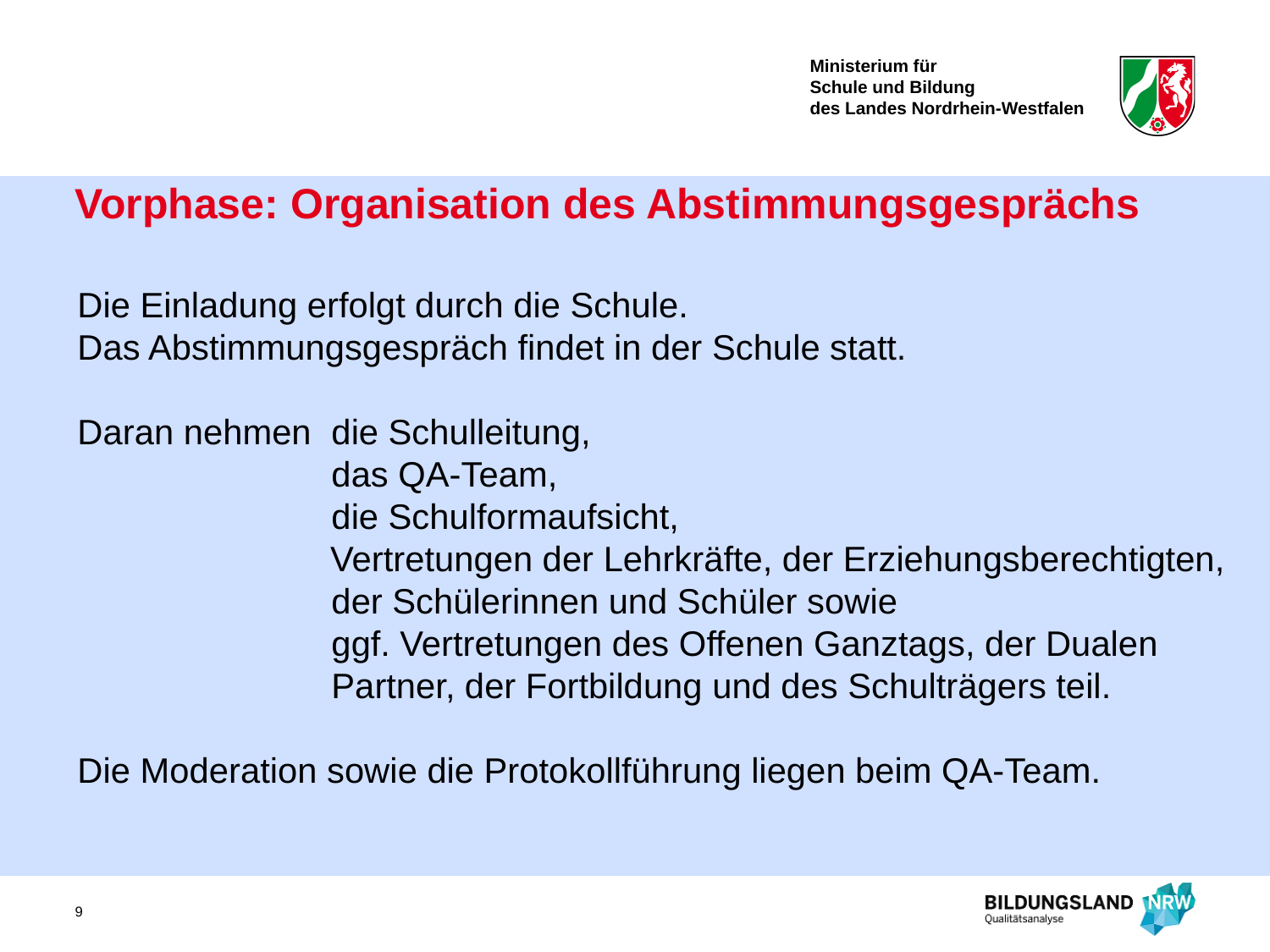

# Vorphase: Organisation des Abstimmungsgesprächs
Die Einladung erfolgt durch die Schule.
Das Abstimmungsgespräch findet in der Schule statt.

Daran nehmen 	die Schulleitung,
		das QA-Team,
		die Schulformaufsicht,
	   Vertretungen der Lehrkräfte, der Erziehungsberechtigten, 		der Schülerinnen und Schüler sowie
		ggf. Vertretungen des Offenen Ganztags, der Dualen
		Partner, der Fortbildung und des Schulträgers teil.

Die Moderation sowie die Protokollführung liegen beim QA-Team.
9